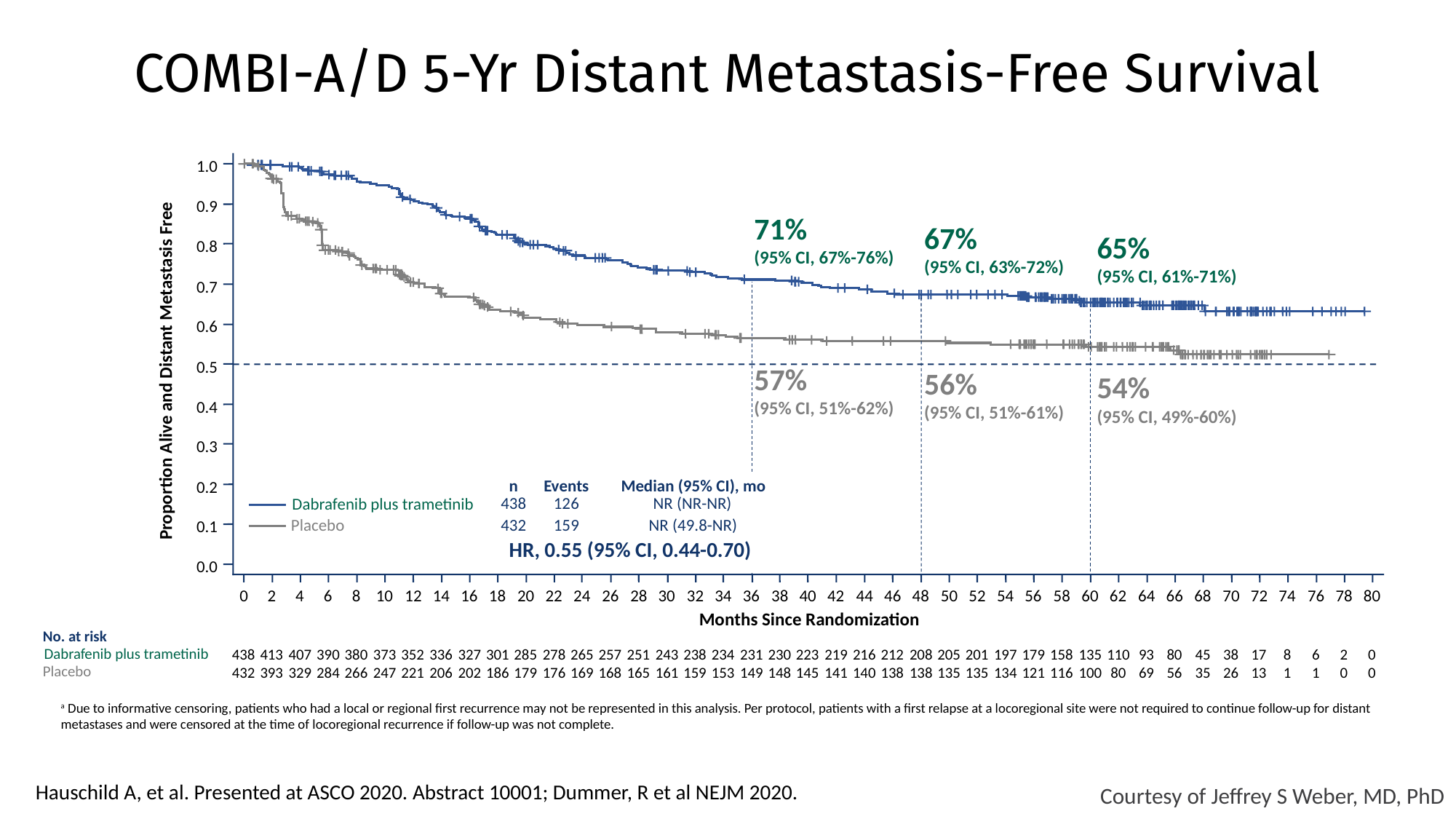

# COMBI-A/D 5-Yr Distant Metastasis-Free Survival

1.0

0.9
71%
(95% CI, 67%-76%)
67%
(95% CI, 63%-72%)
65%
(95% CI, 61%-71%)
0.8
0.7
0.6
57%
(95% CI, 51%-62%)
0.5
56%
(95% CI, 51%-61%)
Proportion Alive and Distant Metastasis Free
54%
(95% CI, 49%-60%)

0.4
0.3

n
Events
Median (95% CI), mo
0.2

438
126
NR (NR-NR)
Dabrafenib plus trametinib
432
159
NR (49.8-NR)
Placebo
0.1
HR, 0.55 (95% CI, 0.44-0.70)

0.0
0
2
4
6
8
10
12
14
16
18
20
22
24
26
28
30
32
34
36
38
40
42
44
46
48
50
52
54
56
58
60
62
64
66
68
70
72
74
76
78
80
Months Since Randomization
No. at risk
Dabrafenib plus trametinib
438
413
407
390
380
373
352
336
327
301
285
278
265
257
251
243
238
234
231
230
223
219
216
212
208
205
201
197
179
158
135
110
93
80
45
38
17
8
6
2
0
Placebo
432
393
329
284
266
247
221
206
202
186
179
176
169
168
165
161
159
153
149
148
145
141
140
138
138
135
135
134
121
116
100
80
69
56
35
26
13
1
1
0
0
a Due to informative censoring, patients who had a local or regional first recurrence may not be represented in this analysis. Per protocol, patients with a first relapse at a locoregional site were not required to continue follow-up for distant metastases and were censored at the time of locoregional recurrence if follow-up was not complete.

Hauschild A, et al. Presented at ASCO 2020. Abstract 10001; Dummer, R et al NEJM 2020.
Courtesy of Jeffrey S Weber, MD, PhD